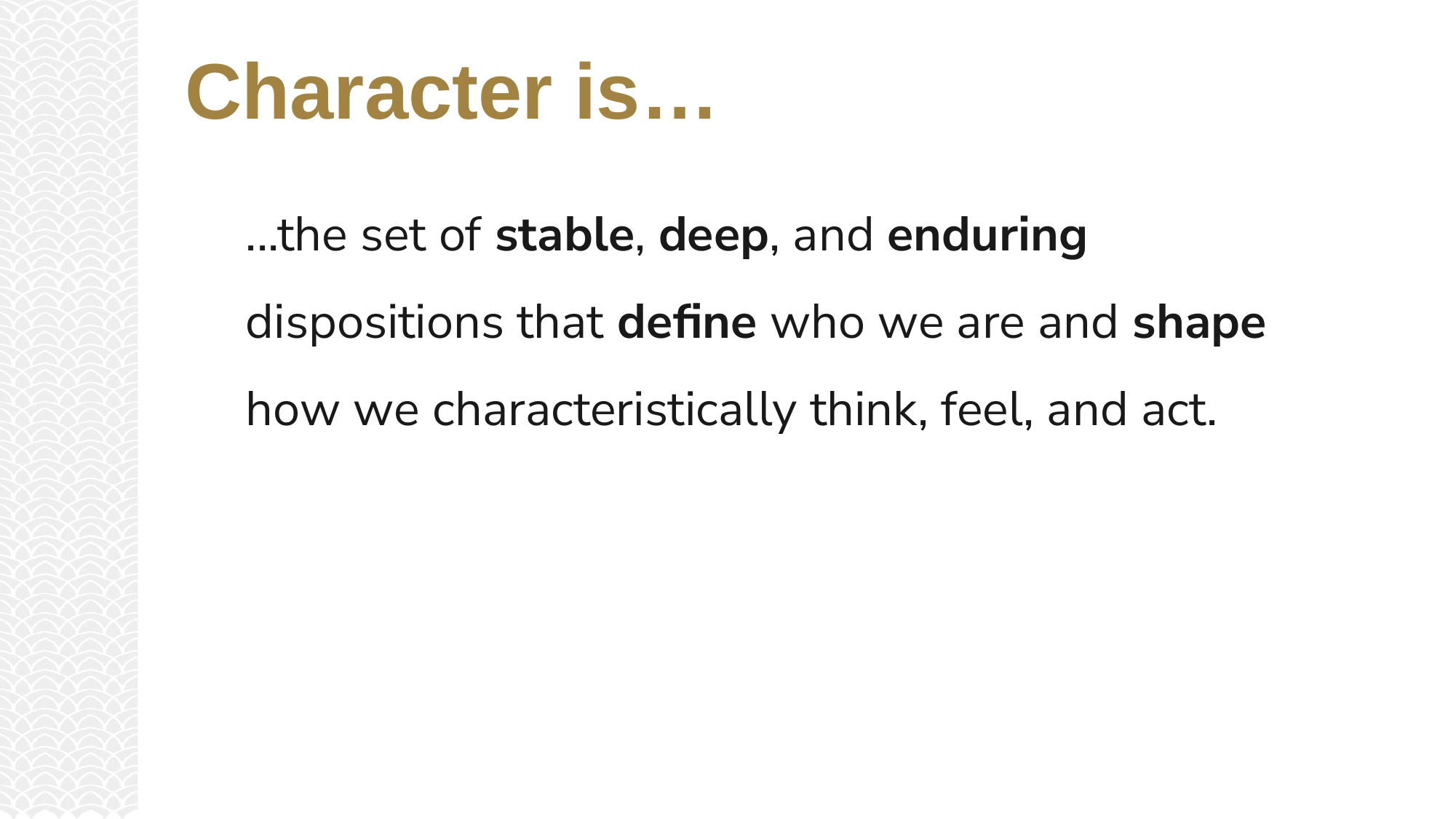

# Character is…
...the set of stable, deep, and enduring dispositions that define who we are and shape how we characteristically think, feel, and act.